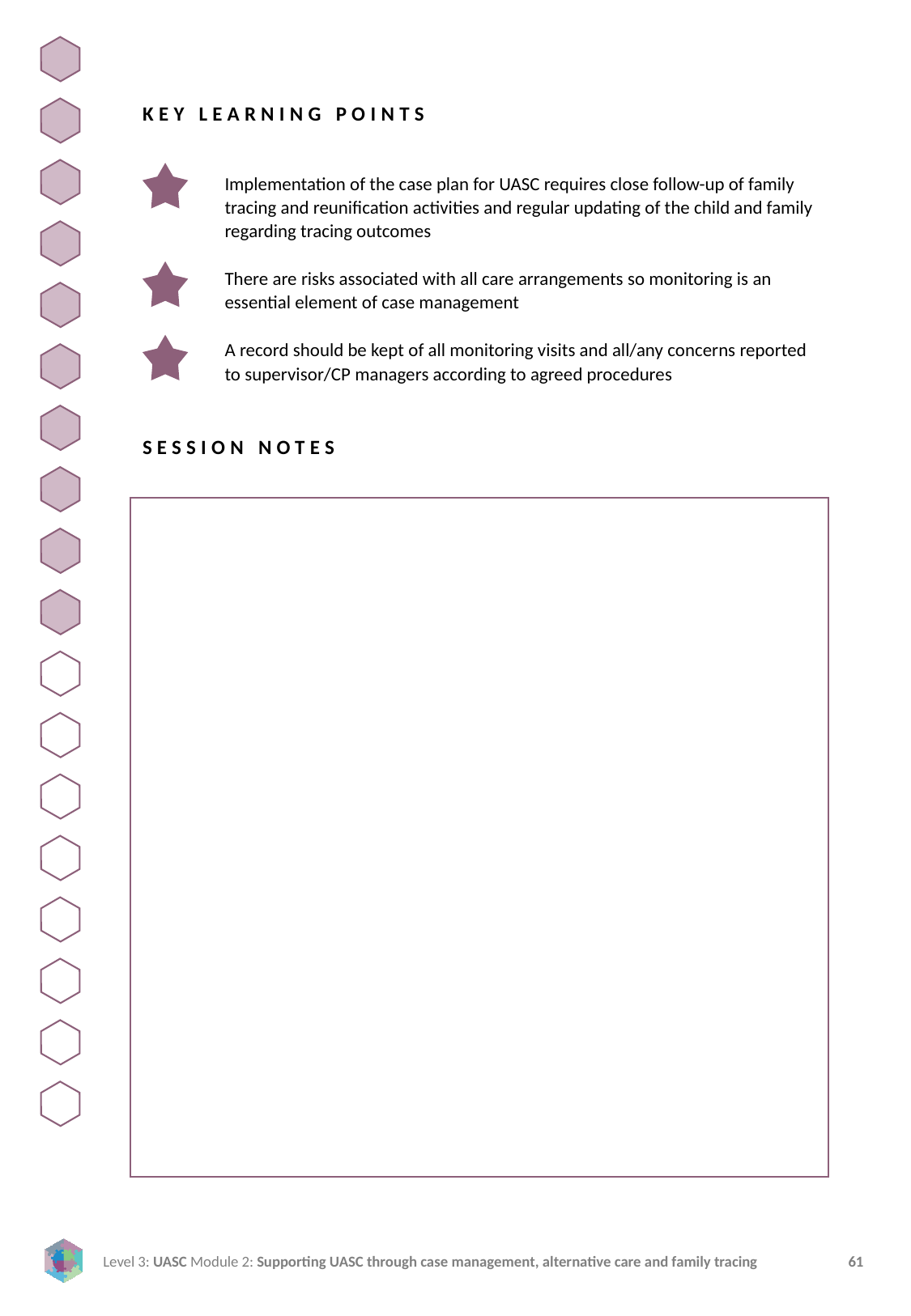

KEY LEARNING POINTS

Implementation of the case plan for UASC requires close follow-up of family tracing and reunification activities and regular updating of the child and family regarding tracing outcomes

There are risks associated with all care arrangements so monitoring is an essential element of case management

A record should be kept of all monitoring visits and all/any concerns reported to supervisor/CP managers according to agreed procedures

SESSION NOTES